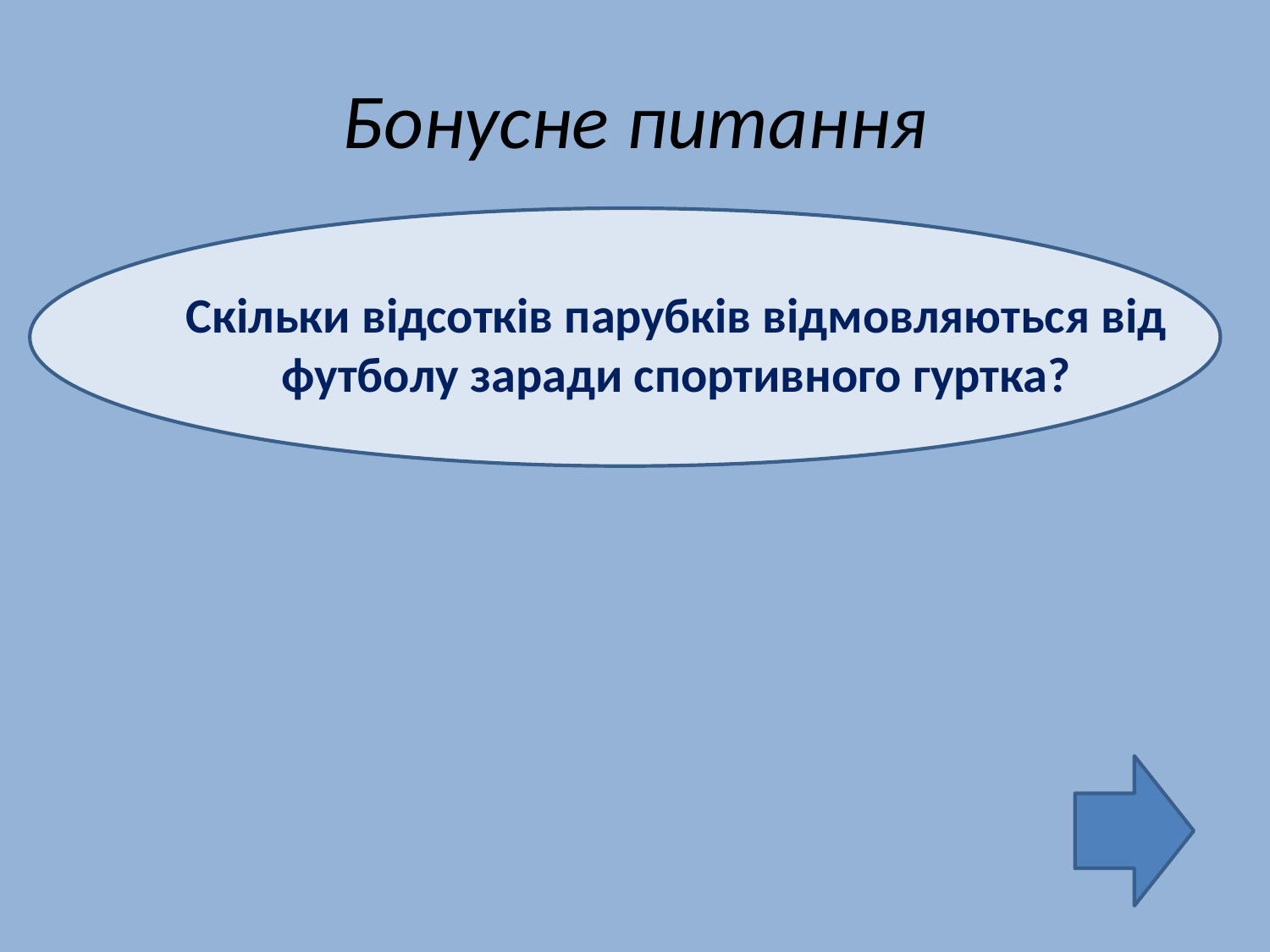

# Бонусне питання

Скільки відсотків парубків відмовляються від футболу заради спортивного гуртка?